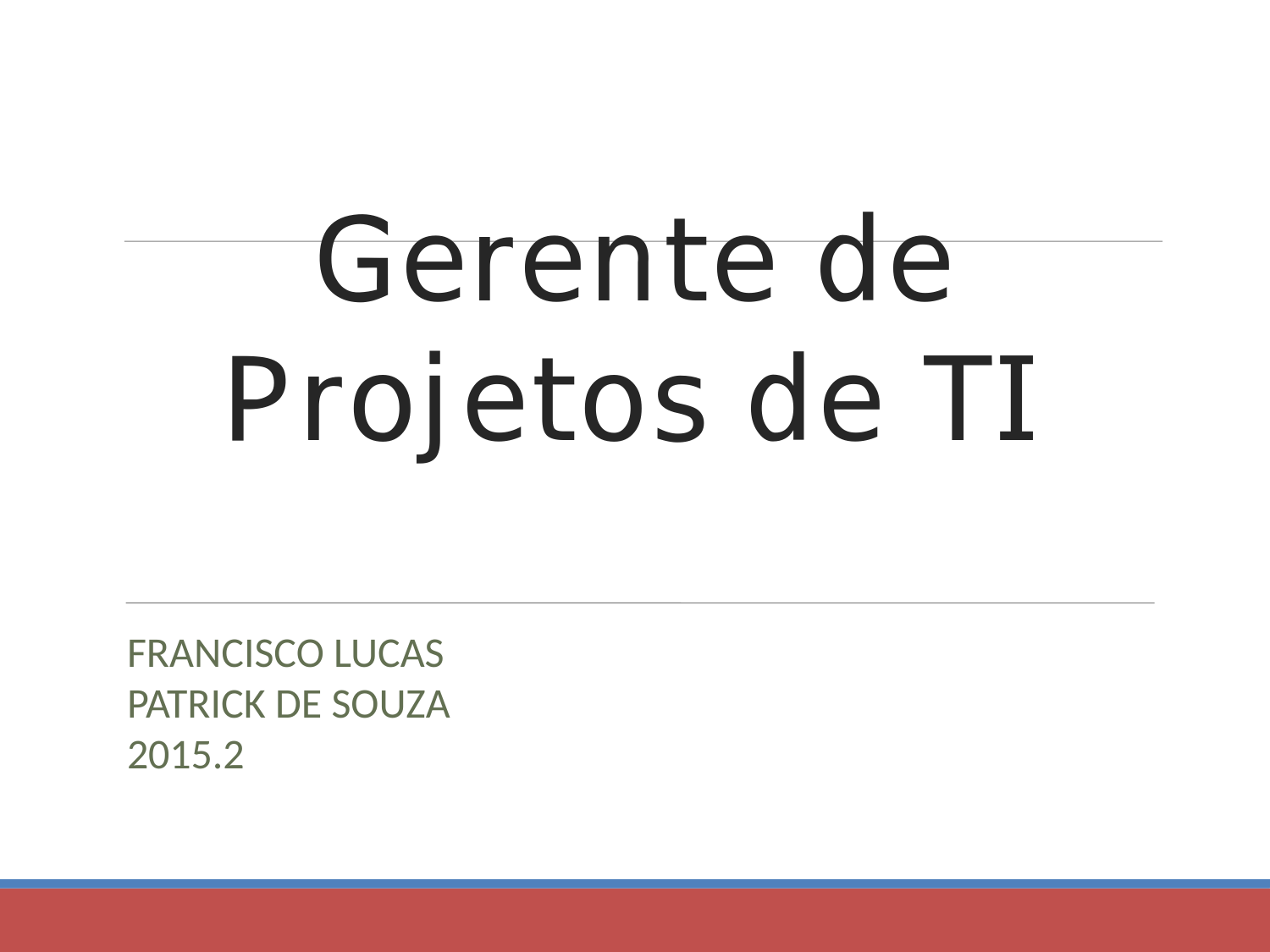

Gerente de Projetos de TI
Francisco Lucas
Patrick de Souza
2015.2